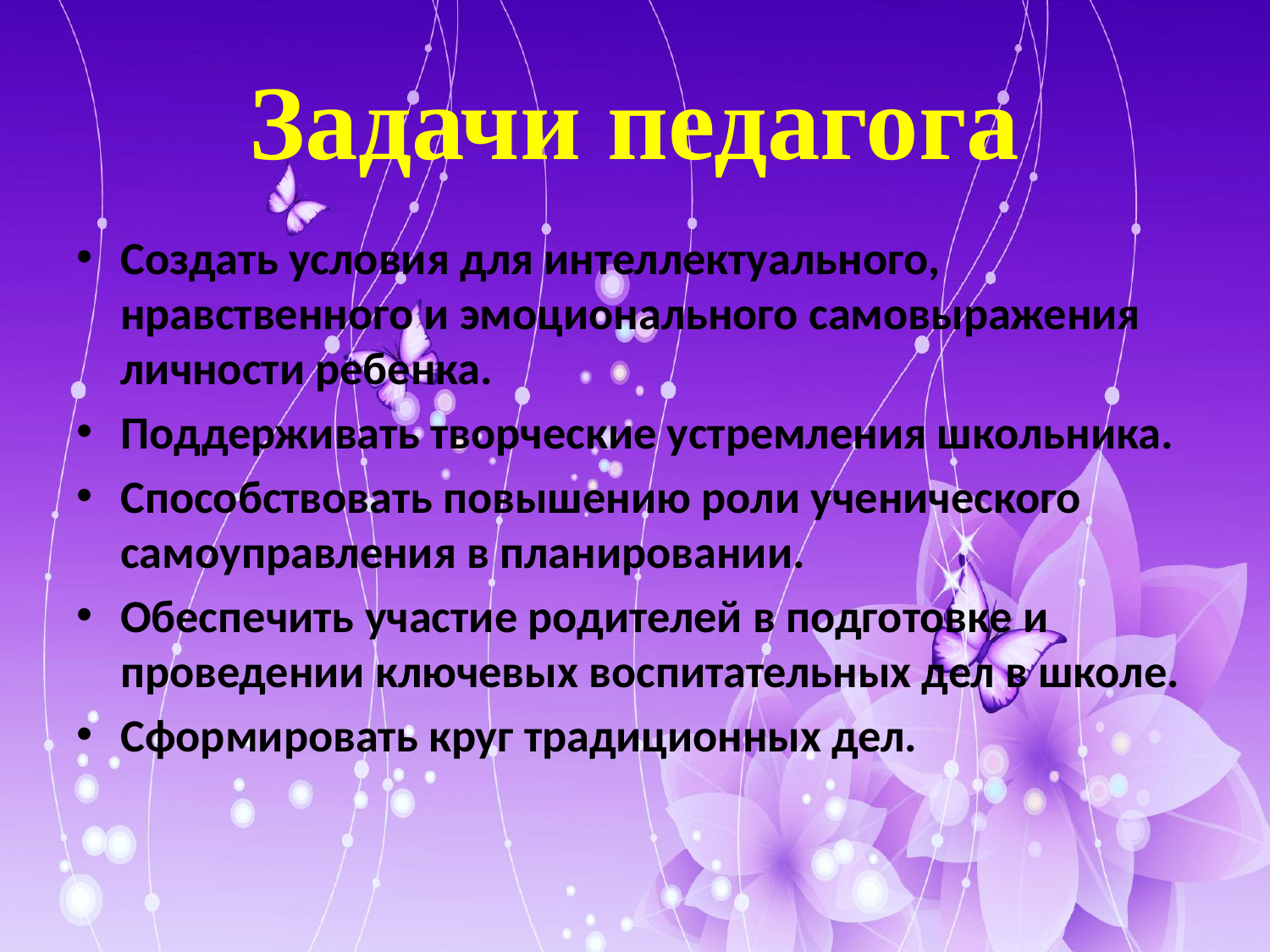

# Задачи педагога
Создать условия для интеллектуального, нравственного и эмоционального самовыражения личности ребенка.
Поддерживать творческие устремления школьника.
Способствовать повышению роли ученического самоуправления в планировании.
Обеспечить участие родителей в подготовке и проведении ключевых воспитательных дел в школе.
Сформировать круг традиционных дел.